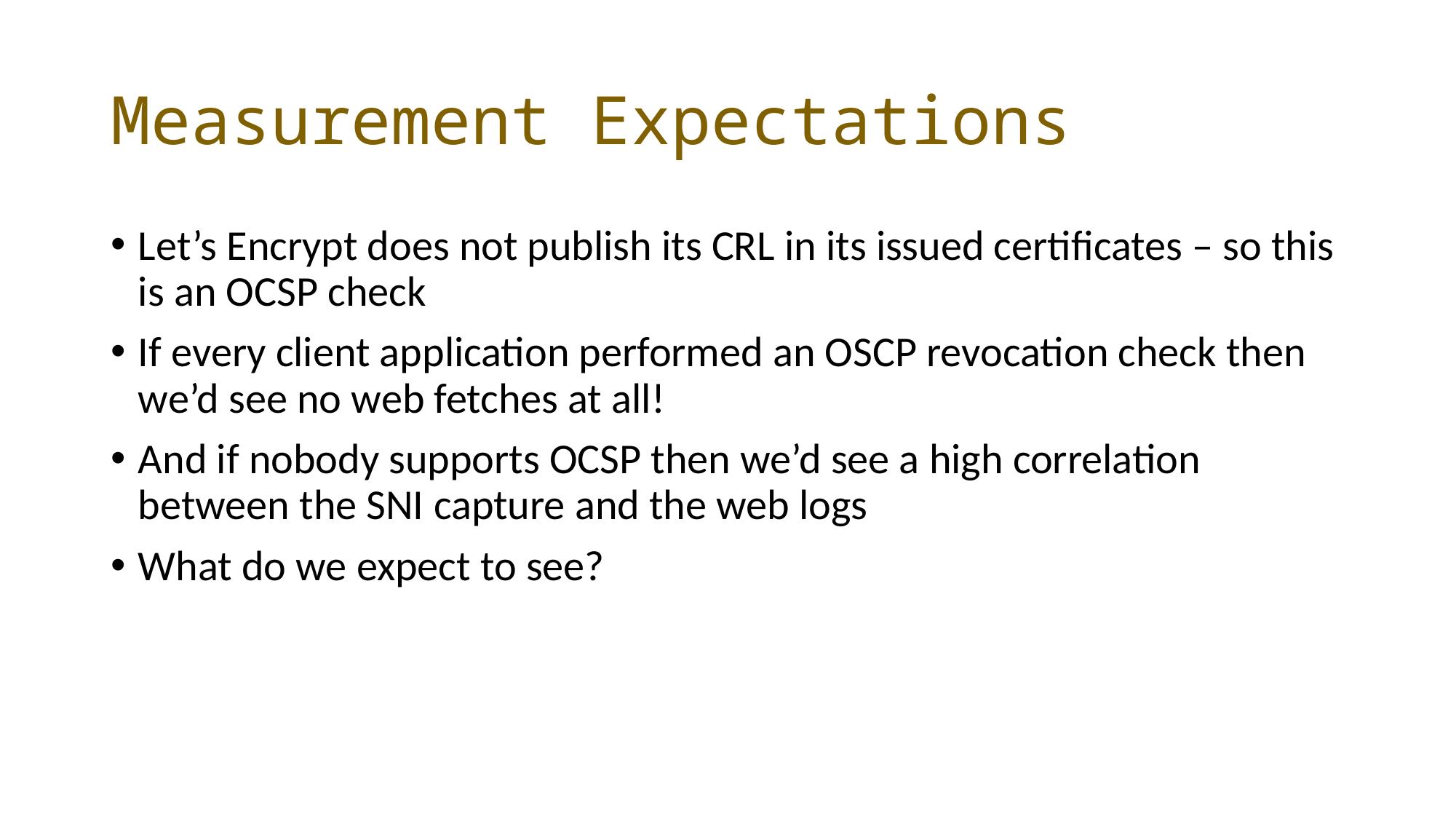

# Measurement Expectations
Let’s Encrypt does not publish its CRL in its issued certificates – so this is an OCSP check
If every client application performed an OSCP revocation check then we’d see no web fetches at all!
And if nobody supports OCSP then we’d see a high correlation between the SNI capture and the web logs
What do we expect to see?